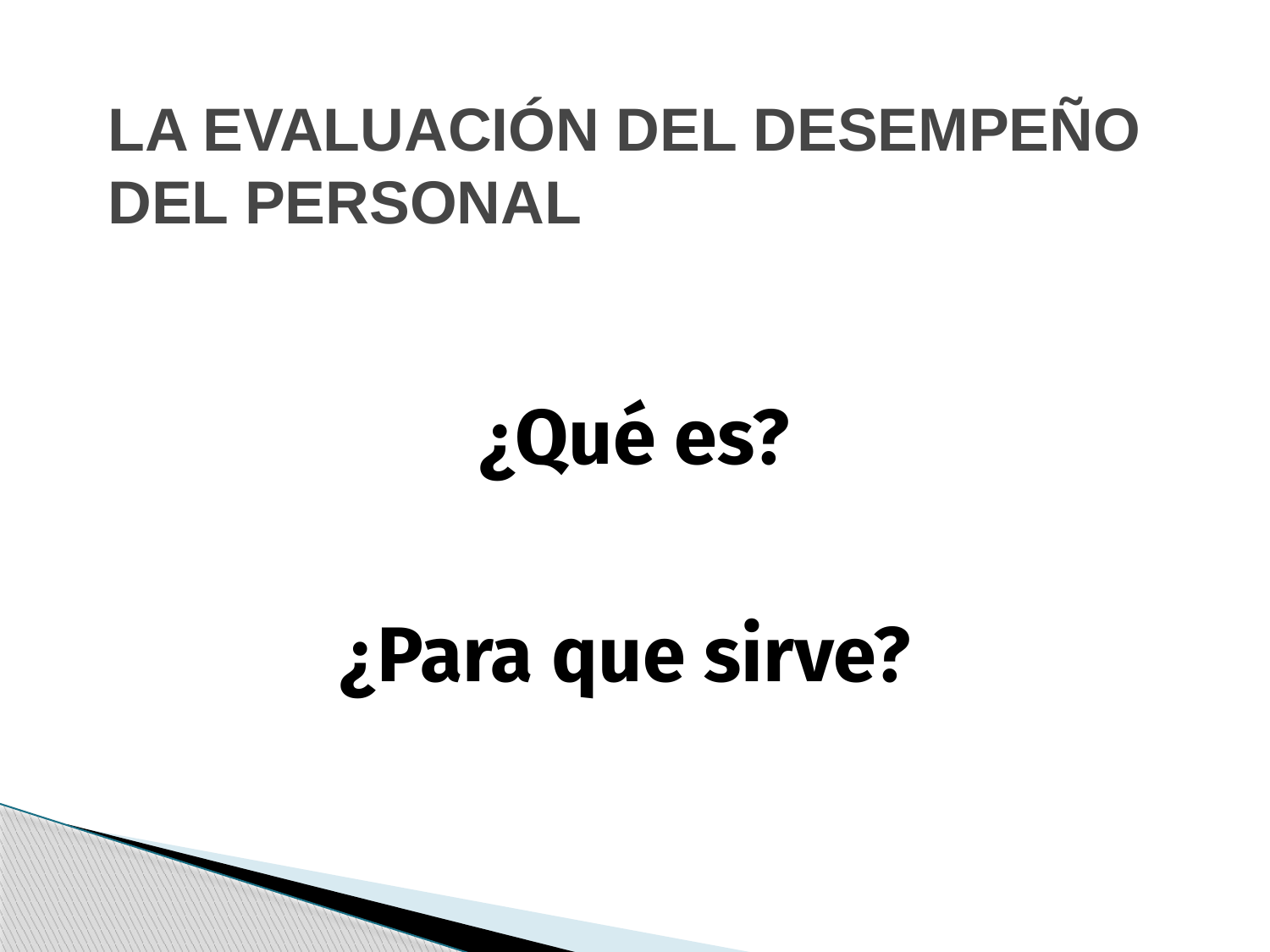

# LA EVALUACIÓN DEL DESEMPEÑO DEL PERSONAL
¿Qué es?

¿Para que sirve?